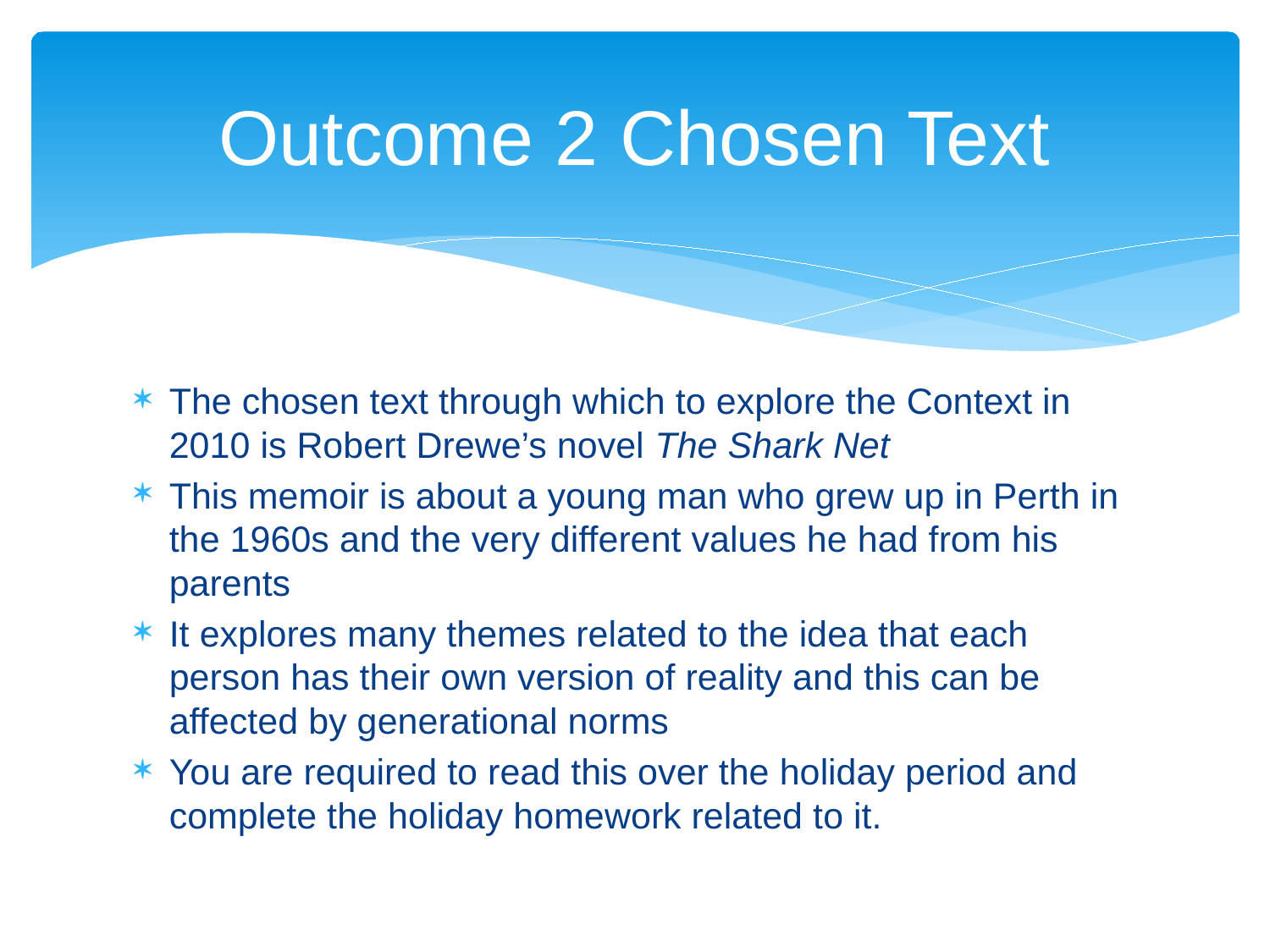

# Outcome 2 Chosen Text
The chosen text through which to explore the Context in 2010 is Robert Drewe’s novel The Shark Net
This memoir is about a young man who grew up in Perth in the 1960s and the very different values he had from his parents
It explores many themes related to the idea that each person has their own version of reality and this can be affected by generational norms
You are required to read this over the holiday period and complete the holiday homework related to it.